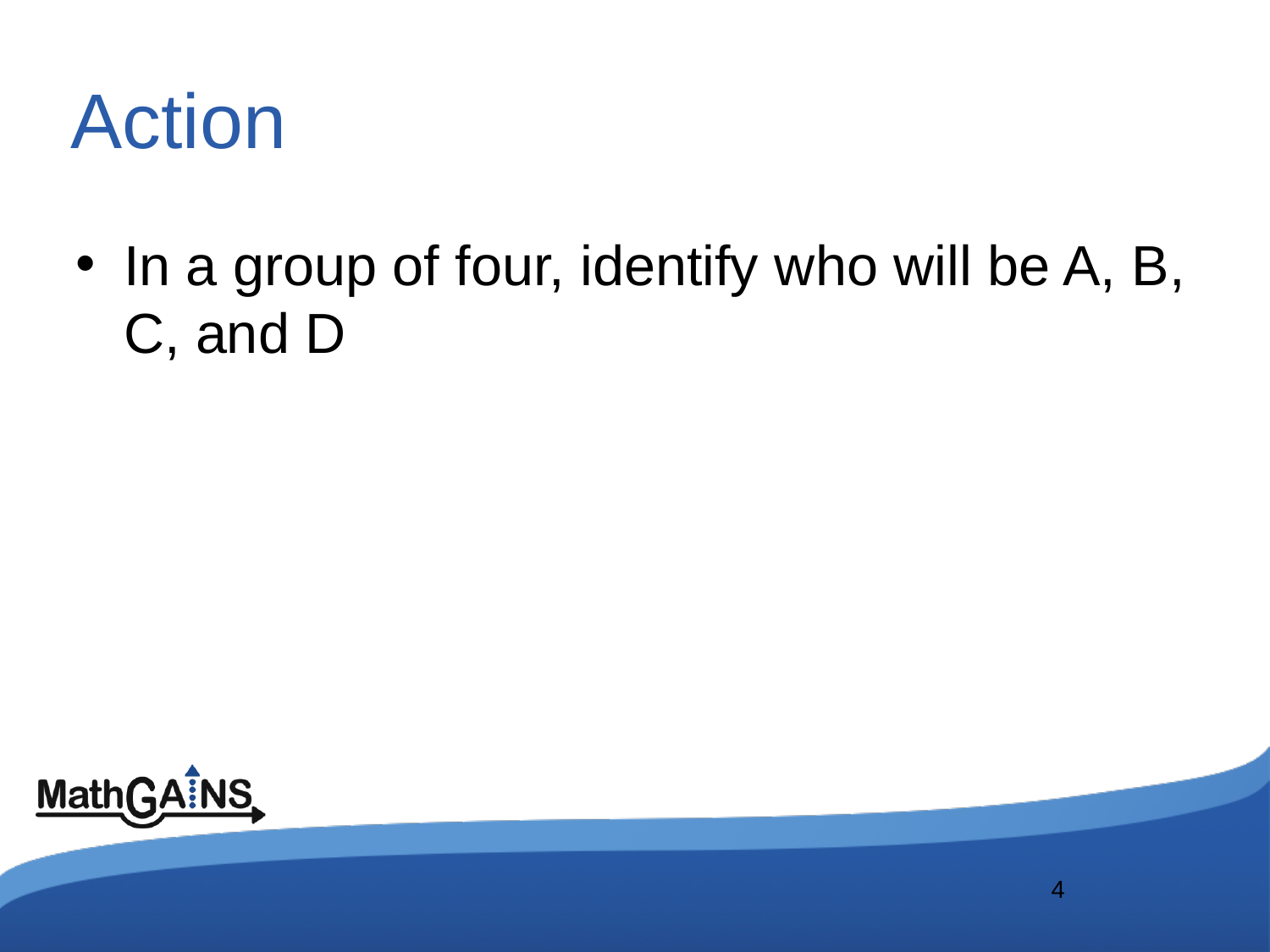

# Action
In a group of four, identify who will be A, B, C, and D

4